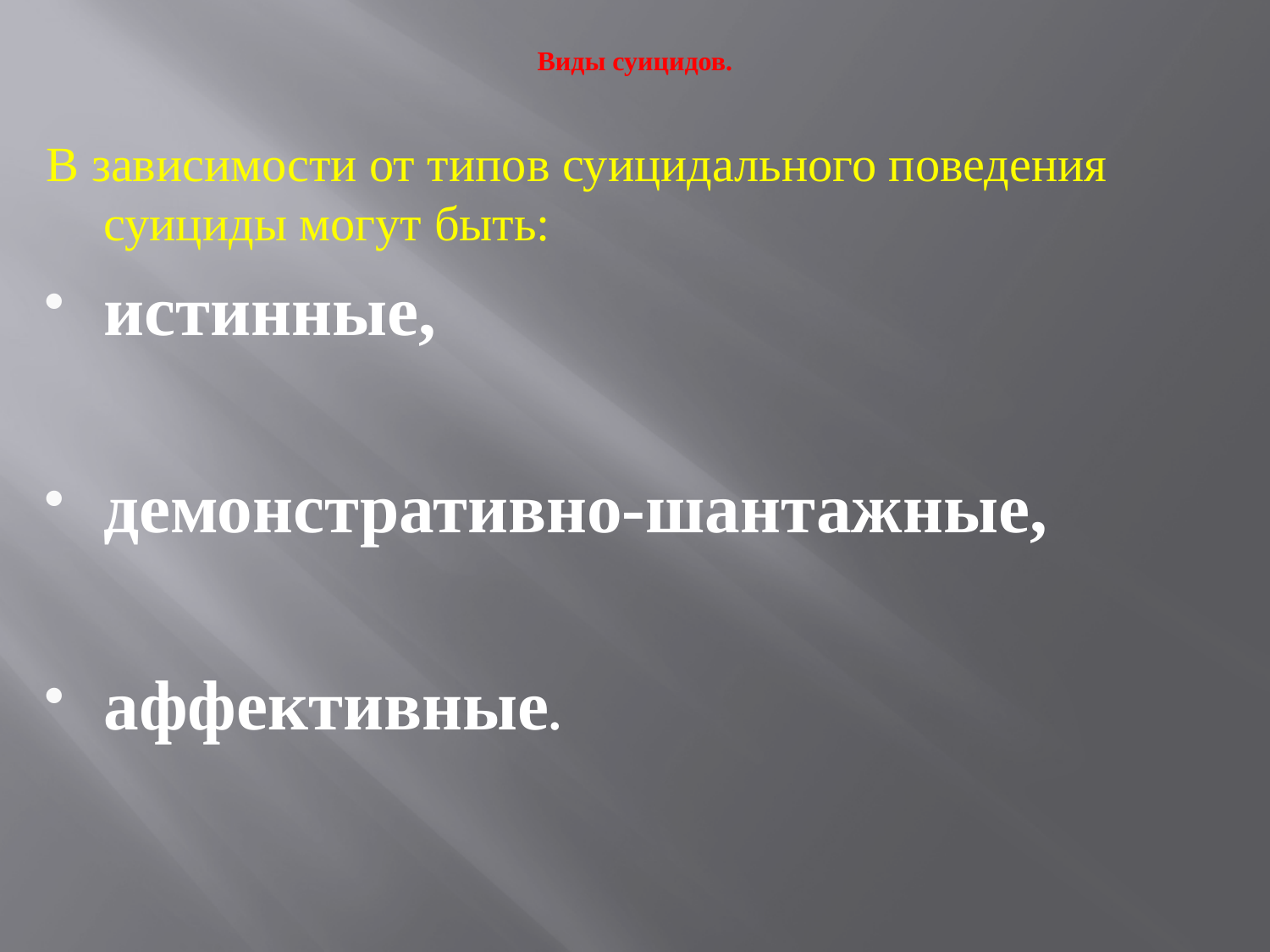

# Виды суицидов.
В зависимости от типов суицидального поведения суициды могут быть:
истинные,

демонстративно-шантажные,

аффективные.